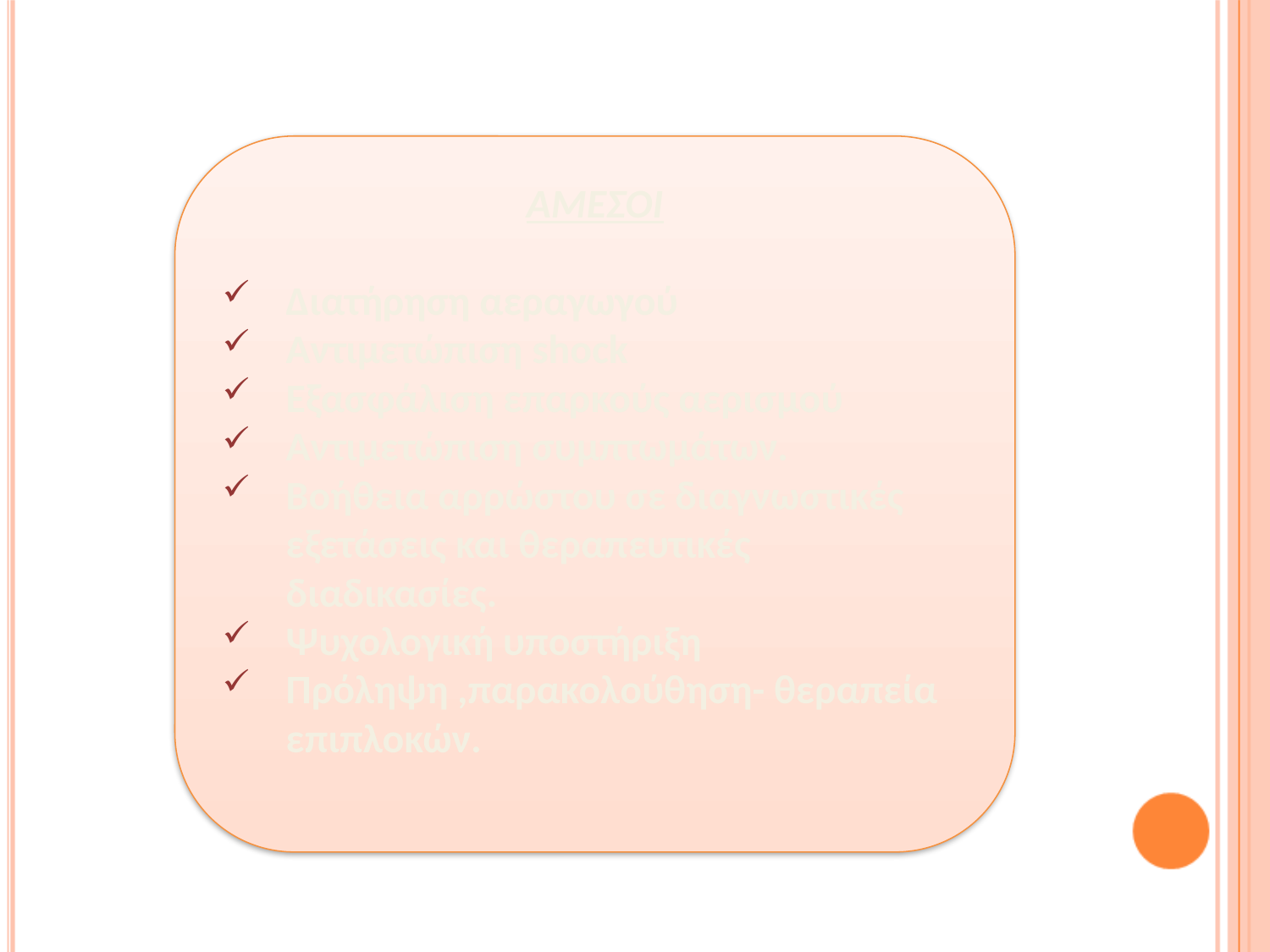

ΑΜΕΣΟΙ

Διατήρηση αεραγωγού
Αντιμετώπιση shock
Εξασφάλιση επαρκούς αερισμού
Αντιμετώπιση συμπτωμάτων.
Βοήθεια αρρώστου σε διαγνωστικές εξετάσεις και θεραπευτικές διαδικασίες.
Ψυχολογική υποστήριξη
Πρόληψη ,παρακολούθηση- θεραπεία επιπλοκών.